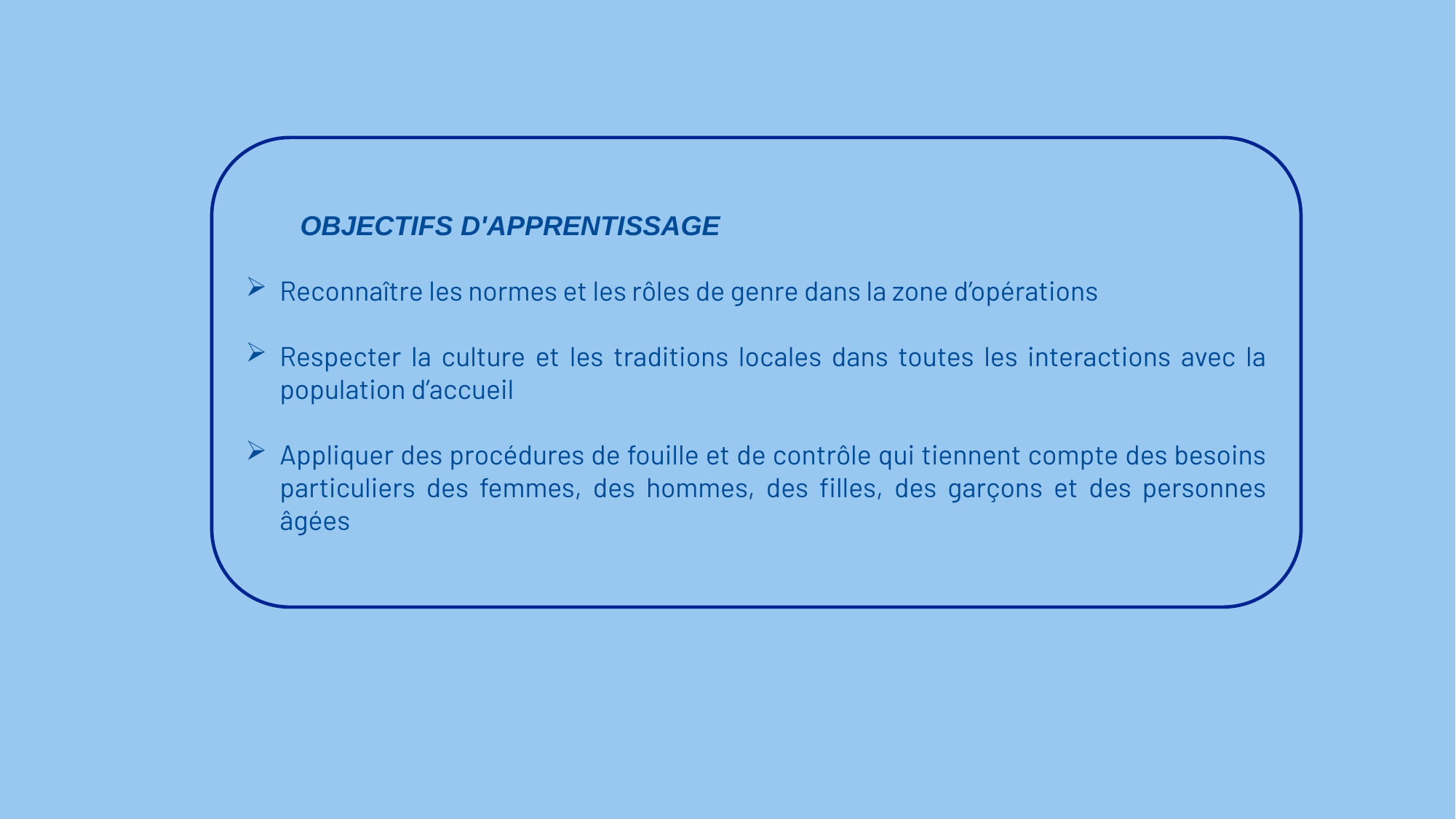

OBJECTIFS D'APPRENTISSAGE

Reconnaître les normes et les rôles de genre dans la zone d’opérations

Respecter la culture et les traditions locales dans toutes les interactions avec la population d’accueil

Appliquer des procédures de fouille et de contrôle qui tiennent compte des besoins particuliers des femmes, des hommes, des filles, des garçons et des personnes âgées